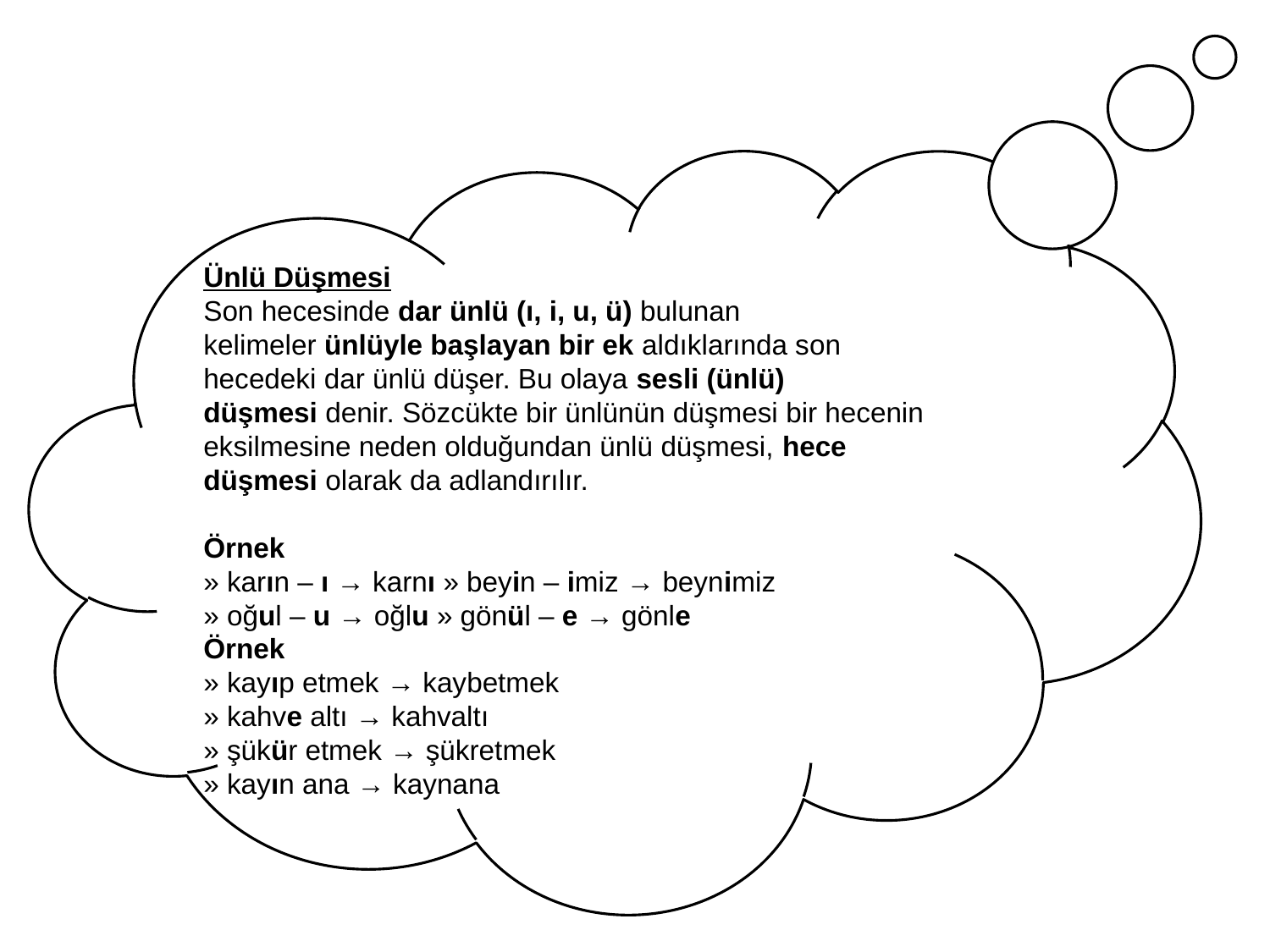

Ünlü Düşmesi
Son hecesinde dar ünlü (ı, i, u, ü) bulunan kelimeler ünlüyle başlayan bir ek aldıklarında son hecedeki dar ünlü düşer. Bu olaya sesli (ünlü) düşmesi denir. Sözcükte bir ünlünün düşmesi bir hecenin eksilmesine neden olduğundan ünlü düşmesi, hece düşmesi olarak da adlandırılır.

Örnek
» karın – ı → karnı » beyin – imiz → beynimiz
» oğul – u → oğlu » gönül – e → gönle
Örnek
» kayıp etmek → kaybetmek
» kahve altı → kahvaltı
» şükür etmek → şükretmek
» kayın ana → kaynana